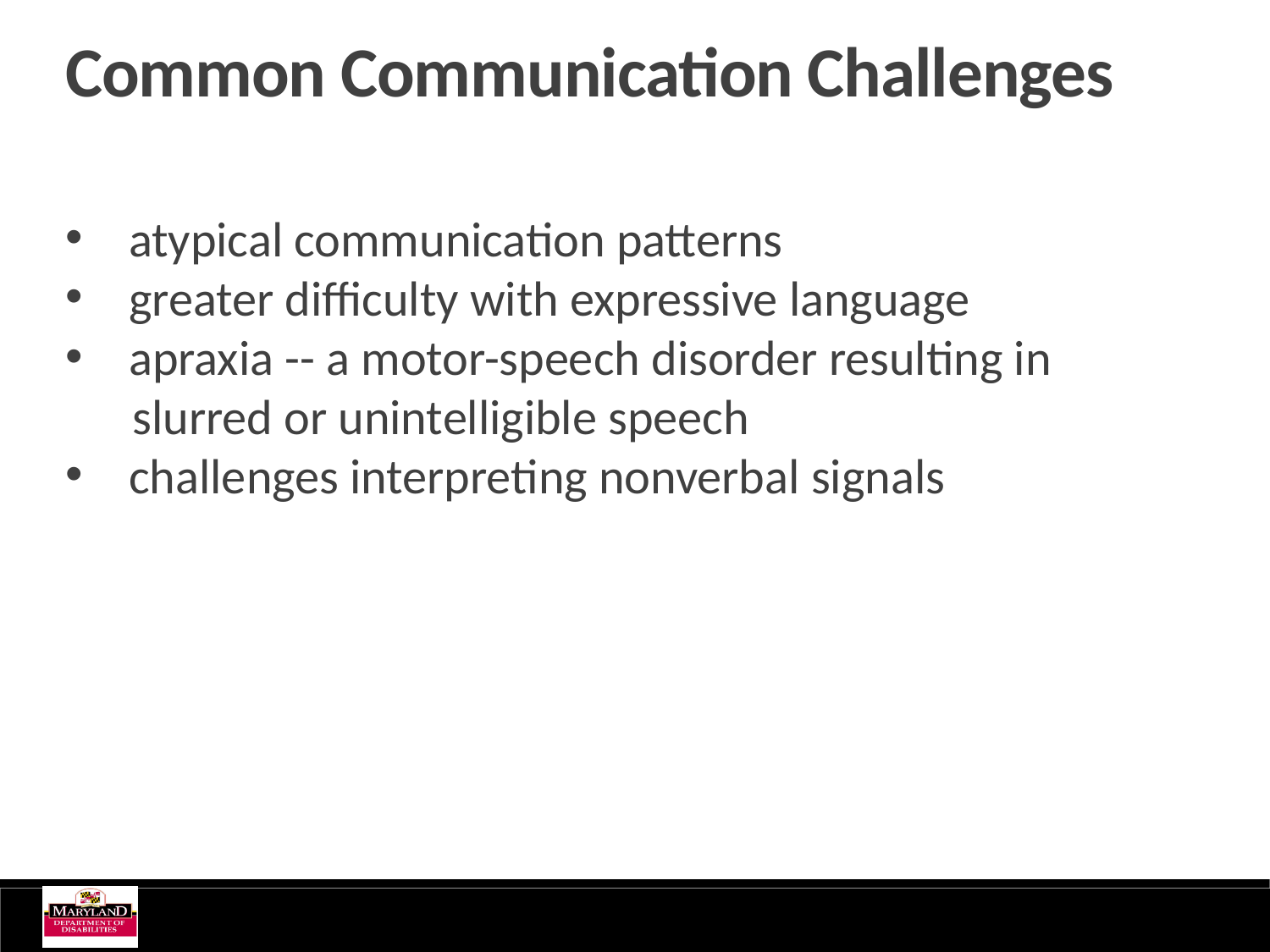

Common Communication Challenges
atypical communication patterns
greater difficulty with expressive language
apraxia -- a motor-speech disorder resulting in
      slurred or unintelligible speech
challenges interpreting nonverbal signals